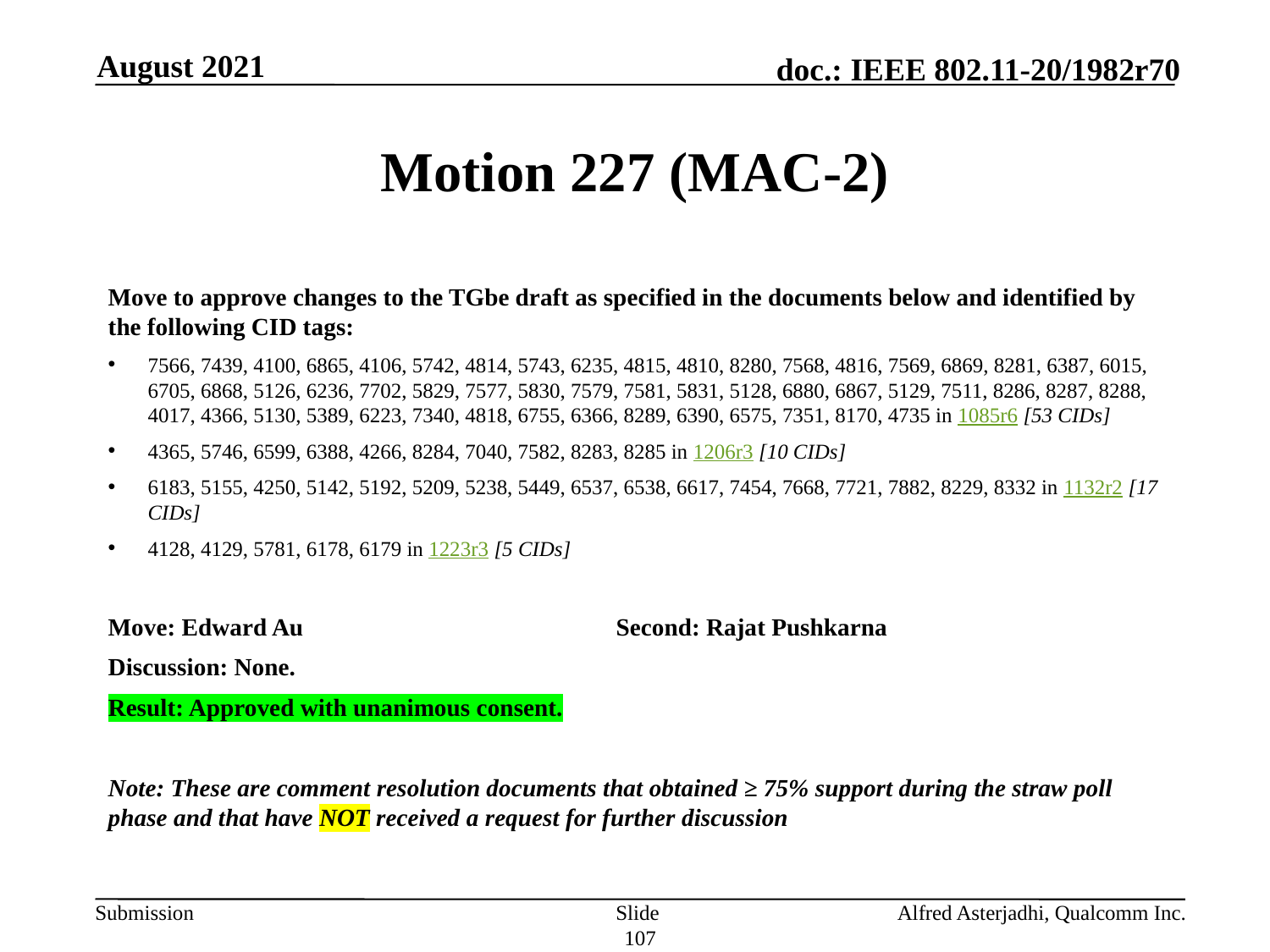

August 2021
# Motion 227 (MAC-2)
Move to approve changes to the TGbe draft as specified in the documents below and identified by the following CID tags:
7566, 7439, 4100, 6865, 4106, 5742, 4814, 5743, 6235, 4815, 4810, 8280, 7568, 4816, 7569, 6869, 8281, 6387, 6015, 6705, 6868, 5126, 6236, 7702, 5829, 7577, 5830, 7579, 7581, 5831, 5128, 6880, 6867, 5129, 7511, 8286, 8287, 8288, 4017, 4366, 5130, 5389, 6223, 7340, 4818, 6755, 6366, 8289, 6390, 6575, 7351, 8170, 4735 in 1085r6 [53 CIDs]
4365, 5746, 6599, 6388, 4266, 8284, 7040, 7582, 8283, 8285 in 1206r3 [10 CIDs]
6183, 5155, 4250, 5142, 5192, 5209, 5238, 5449, 6537, 6538, 6617, 7454, 7668, 7721, 7882, 8229, 8332 in 1132r2 [17 CIDs]
4128, 4129, 5781, 6178, 6179 in 1223r3 [5 CIDs]

Move: Edward Au			Second: Rajat Pushkarna
Discussion: None.
Result: Approved with unanimous consent.

Note: These are comment resolution documents that obtained ≥ 75% support during the straw poll phase and that have NOT received a request for further discussion
Slide 107
Alfred Asterjadhi, Qualcomm Inc.